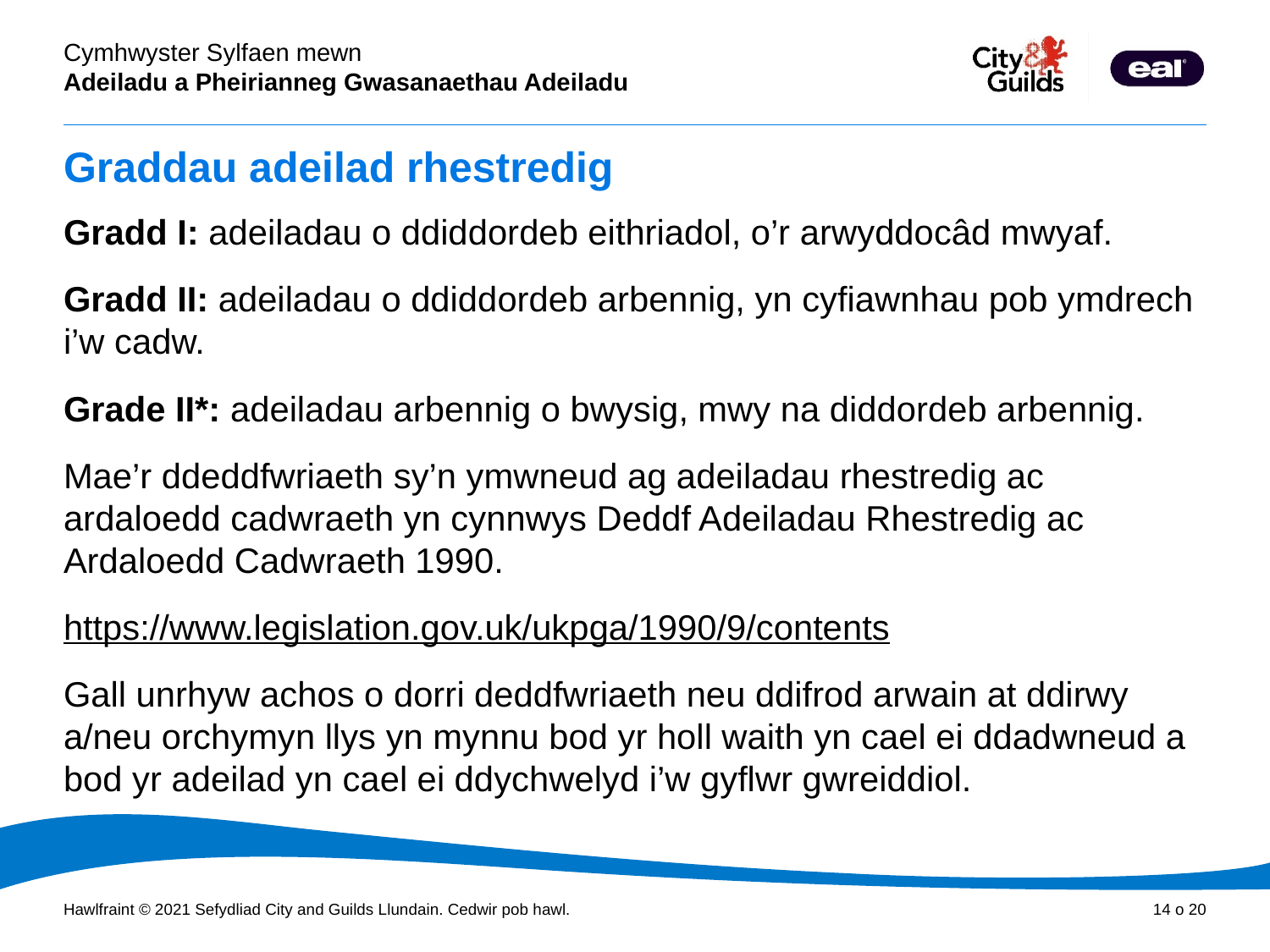

# Graddau adeilad rhestredig
Gradd I: adeiladau o ddiddordeb eithriadol, o’r arwyddocâd mwyaf.
Gradd II: adeiladau o ddiddordeb arbennig, yn cyfiawnhau pob ymdrech i’w cadw.
Grade II*: adeiladau arbennig o bwysig, mwy na diddordeb arbennig.
Mae’r ddeddfwriaeth sy’n ymwneud ag adeiladau rhestredig ac ardaloedd cadwraeth yn cynnwys Deddf Adeiladau Rhestredig ac Ardaloedd Cadwraeth 1990.
https://www.legislation.gov.uk/ukpga/1990/9/contents
Gall unrhyw achos o dorri deddfwriaeth neu ddifrod arwain at ddirwy a/neu orchymyn llys yn mynnu bod yr holl waith yn cael ei ddadwneud a bod yr adeilad yn cael ei ddychwelyd i’w gyflwr gwreiddiol.